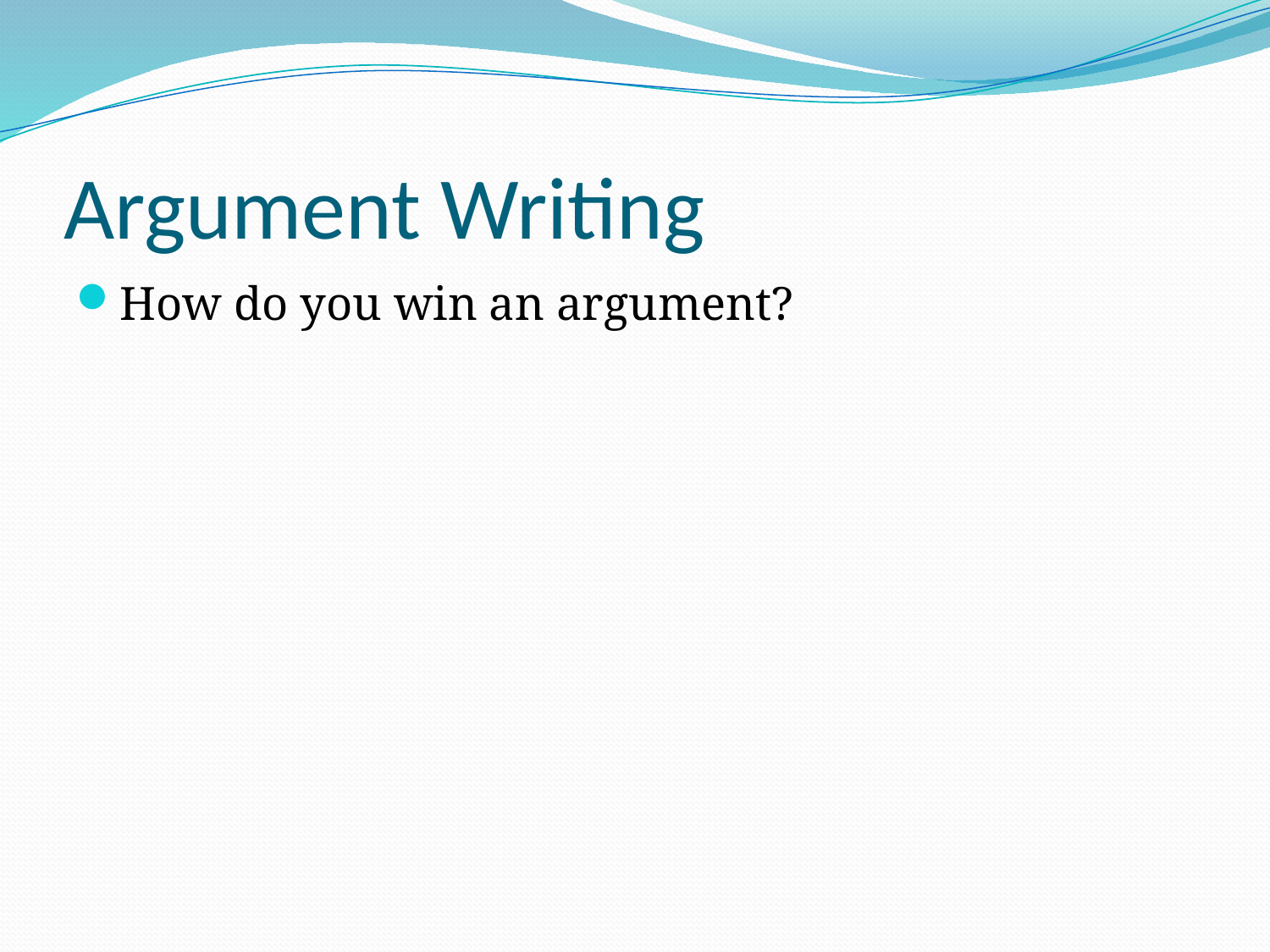

# Argument Writing
How do you win an argument?